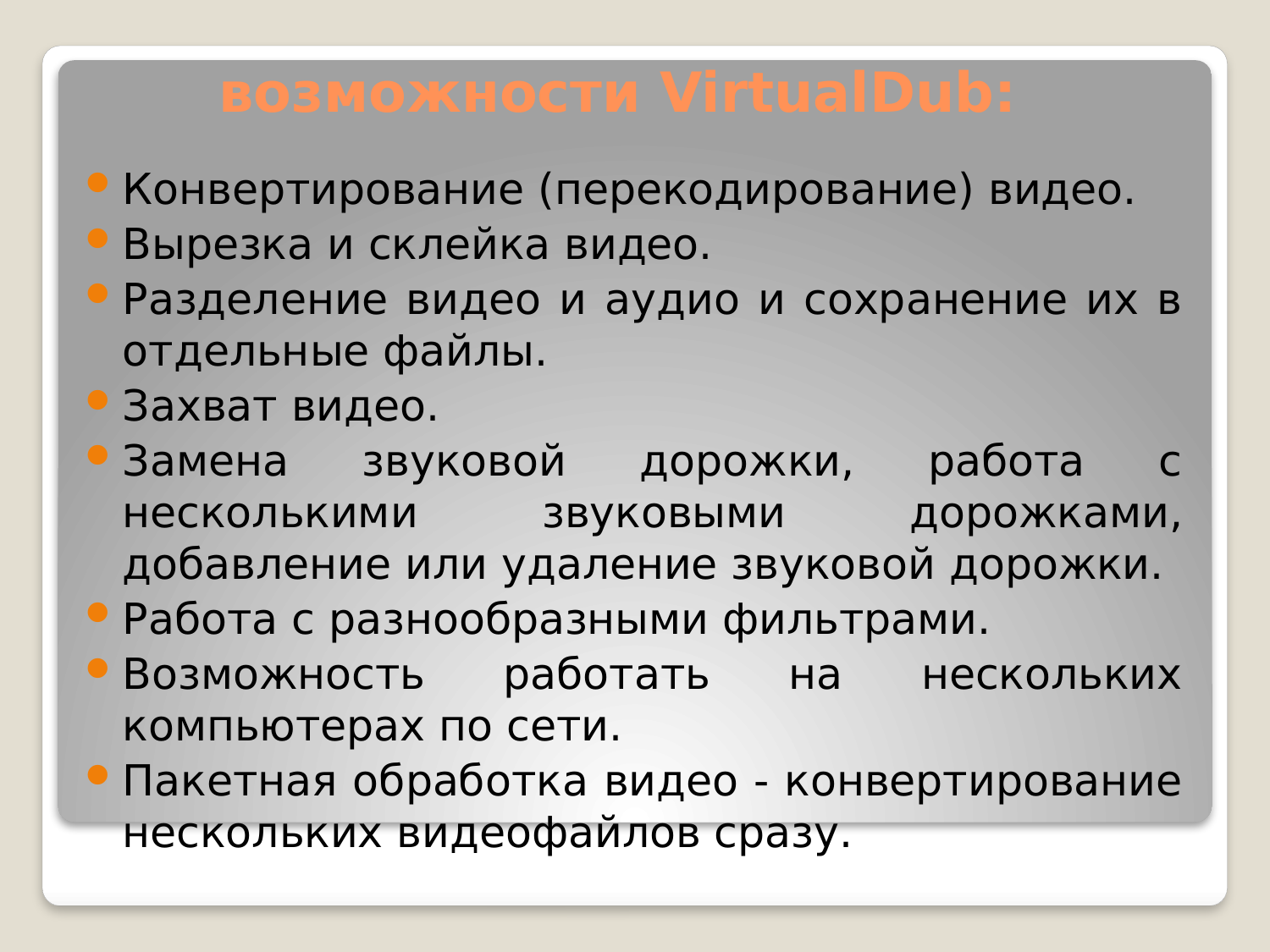

# возможности VirtualDub:
Конвертирование (перекодирование) видео.
Вырезка и склейка видео.
Разделение видео и аудио и сохранение их в отдельные файлы.
Захват видео.
Замена звуковой дорожки, работа с несколькими звуковыми дорожками, добавление или удаление звуковой дорожки.
Работа с разнообразными фильтрами.
Возможность работать на нескольких компьютерах по сети.
Пакетная обработка видео - конвертирование нескольких видеофайлов сразу.